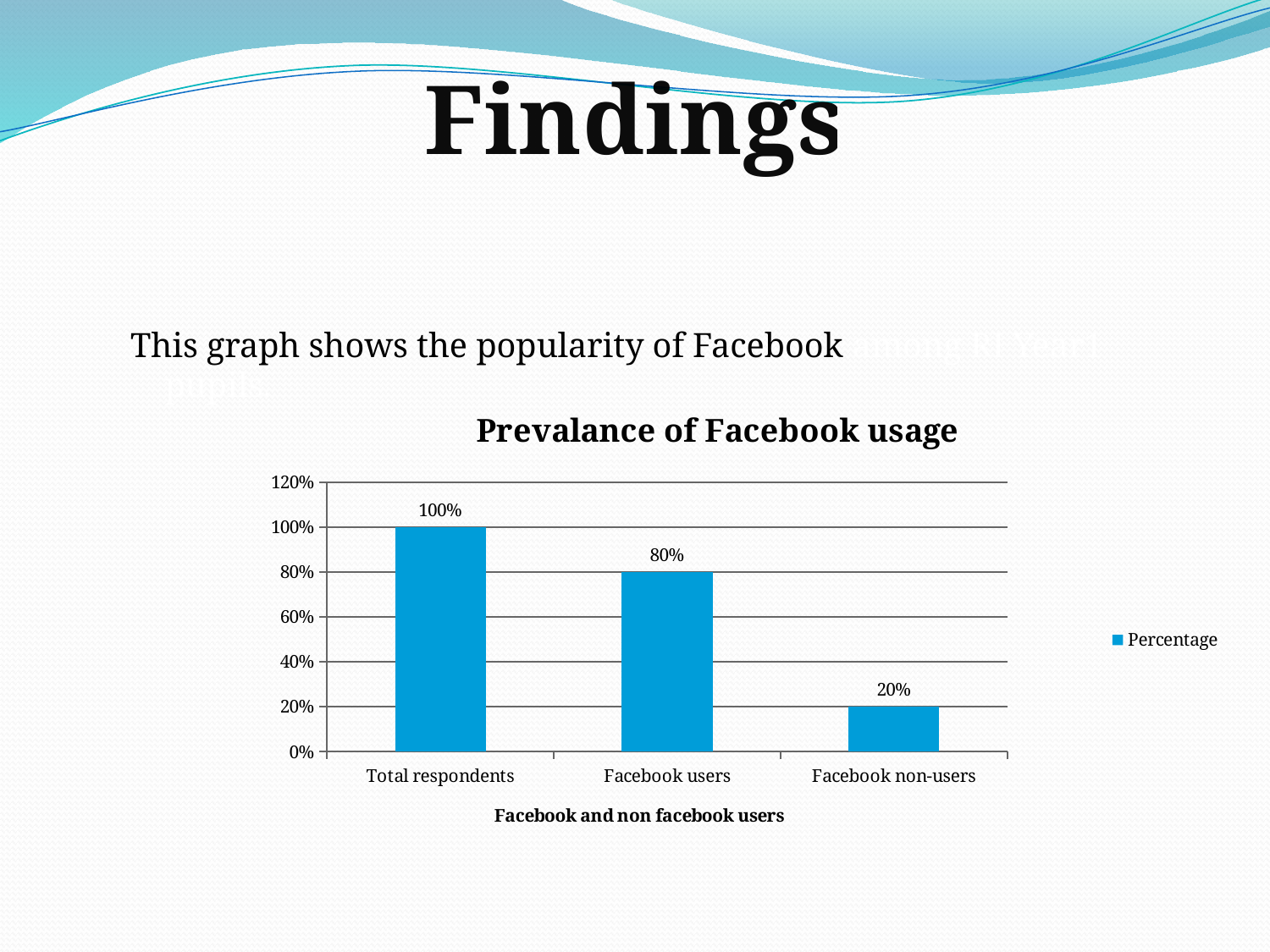

Findings

This graph shows the popularity of Facebook among RI Year1 pupils.

[unsupported chart]